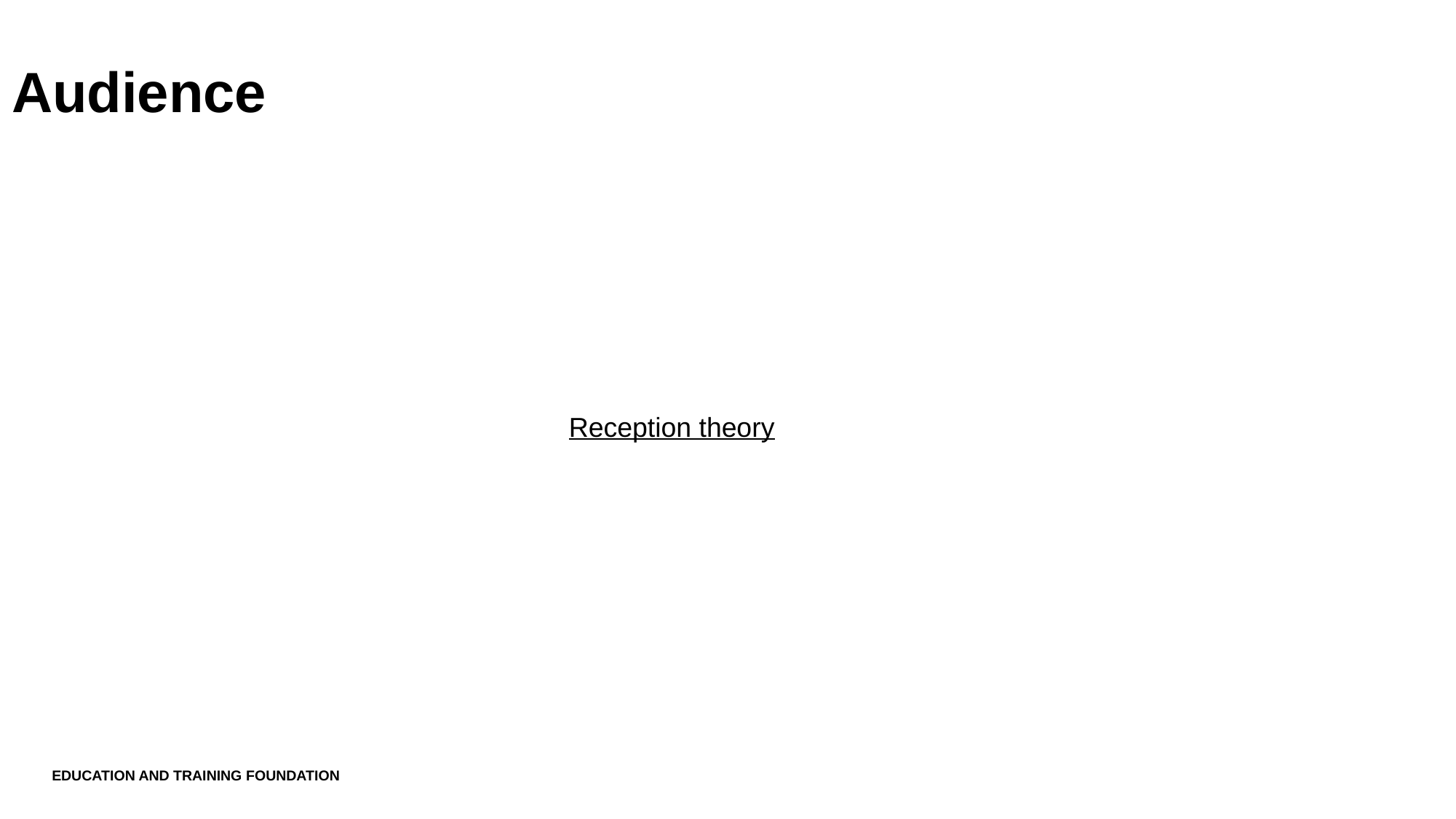

# Audience
Reception theory
EDUCATION AND TRAINING FOUNDATION